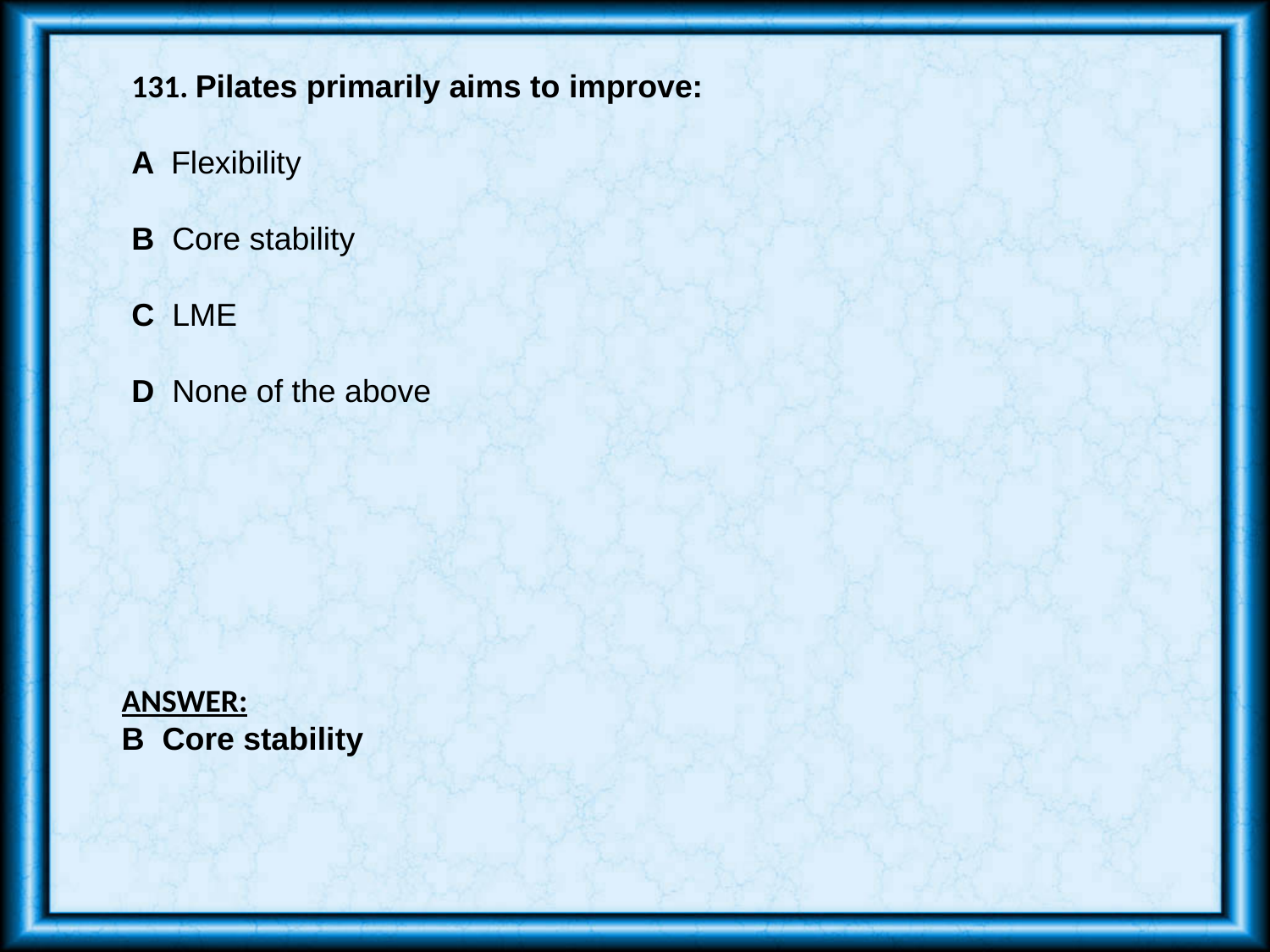

131. Pilates primarily aims to improve:

A  Flexibility

B  Core stability

C  LME

D  None of the above

ANSWER:
B  Core stability